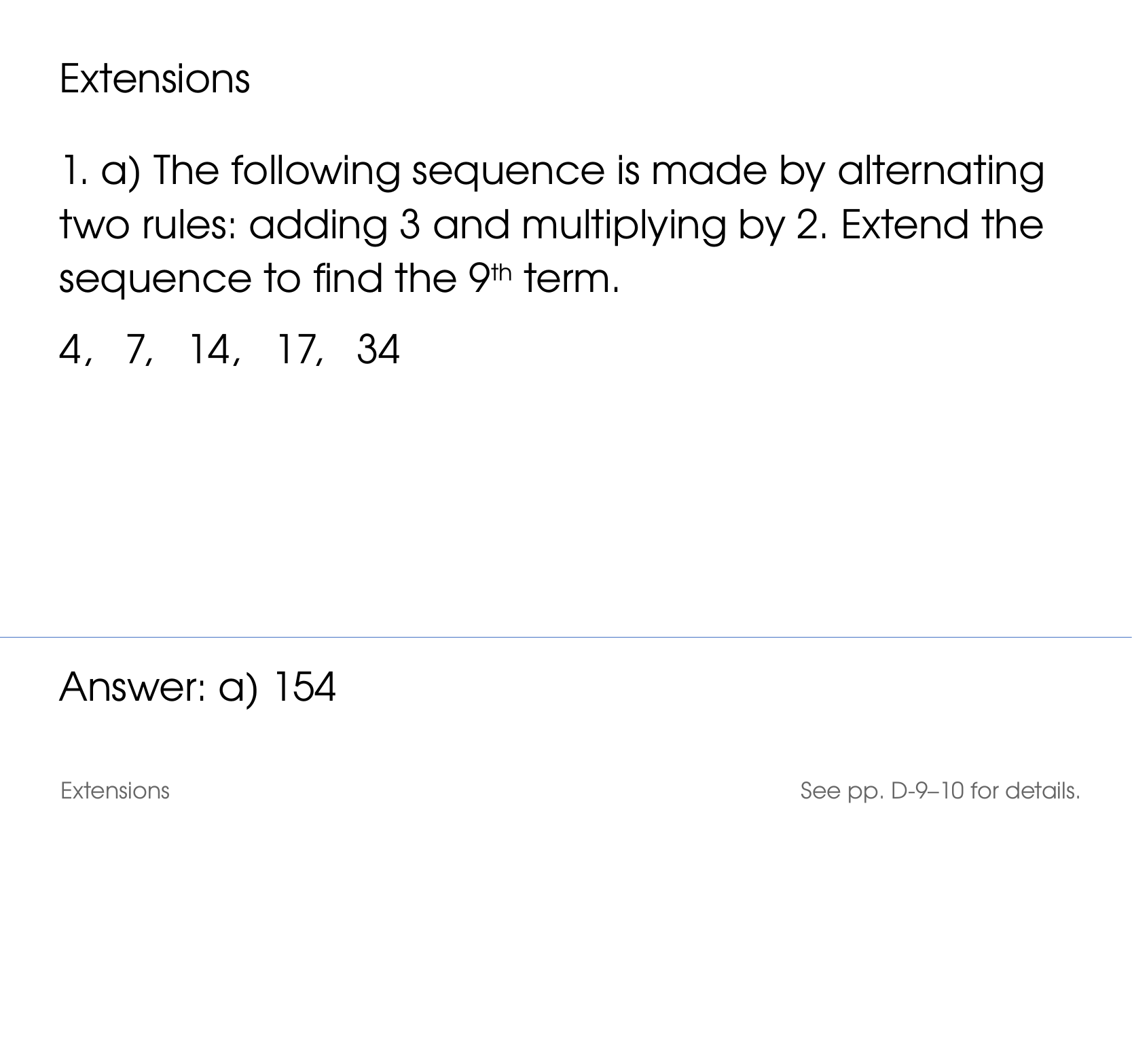

Extensions
1. a) The following sequence is made by alternating two rules: adding 3 and multiplying by 2. Extend the sequence to find the 9th term.
4,   7,   14,   17,   34
Answer: a) 154
Extensions
See pp. D-9–10 for details.